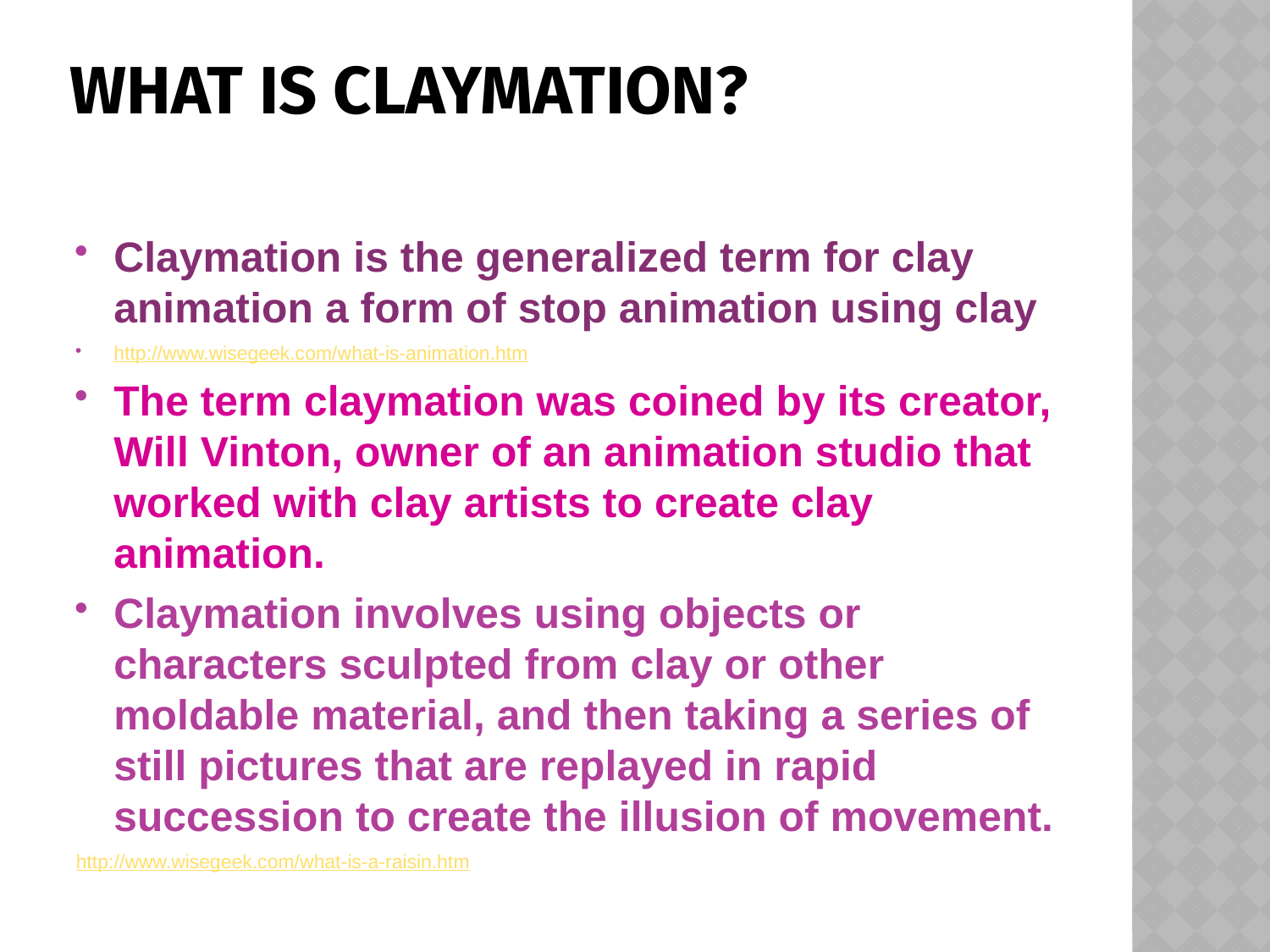

# What is Claymation?
Claymation is the generalized term for clay animation a form of stop animation using clay
http://www.wisegeek.com/what-is-animation.htm
The term claymation was coined by its creator, Will Vinton, owner of an animation studio that worked with clay artists to create clay animation.
Claymation involves using objects or characters sculpted from clay or other moldable material, and then taking a series of still pictures that are replayed in rapid succession to create the illusion of movement.
http://www.wisegeek.com/what-is-a-raisin.htm